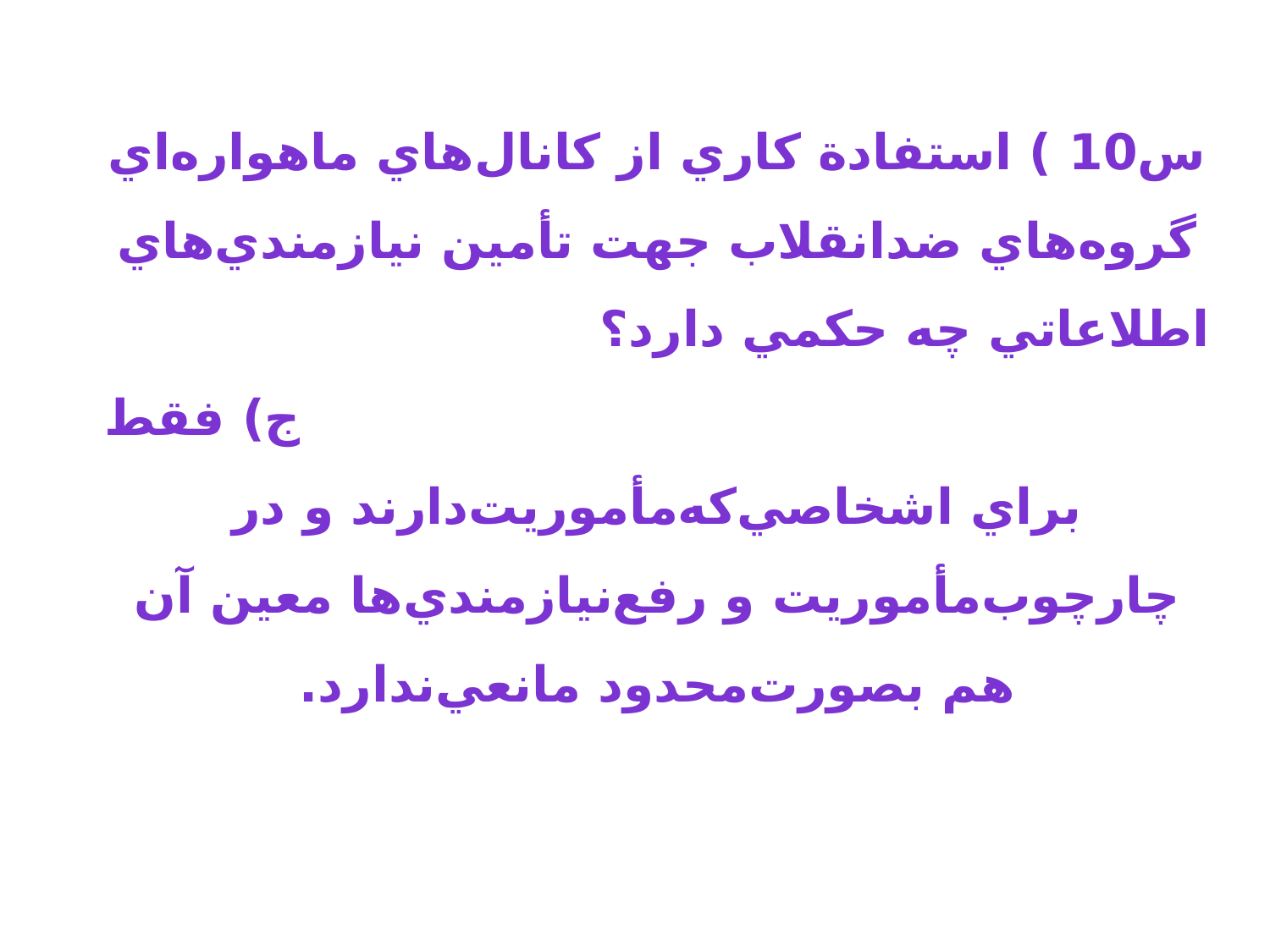

# س10 ) استفادة كاري از كانال‌هاي ماهواره‌اي گروه‌هاي ضدانقلاب جهت تأمين نيازمندي‌هاي اطلاعاتي چه حكمي دارد؟                                                                                   ج) فقط براي اشخاصي‌كه‌مأموريت‌دارند و در چارچوب‌مأموريت‌ و رفع‌نيازمندي‌ها معين آن هم بصورت‌محدود مانعي‌ندارد.